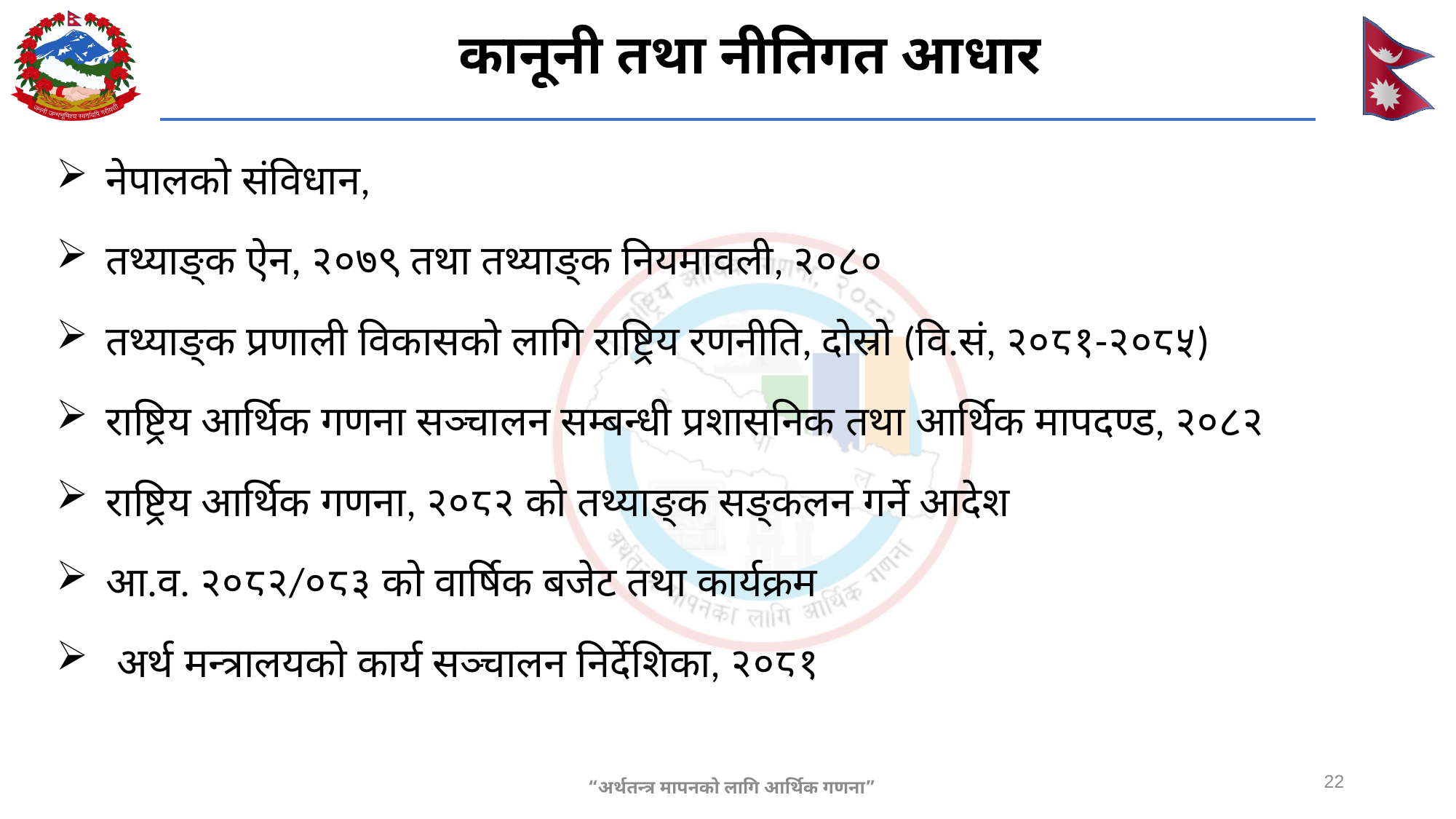

# कानूनी तथा नीतिगत आधार
नेपालको संविधान,
तथ्याङ्क ऐन, २०७९ तथा तथ्याङ्क नियमावली, २०८०
तथ्याङ्क प्रणाली विकासको लागि राष्ट्रिय रणनीति, दोस्रो (वि.सं, २०८१-२०८५)
राष्ट्रिय आर्थिक गणना सञ्चालन सम्बन्धी प्रशासनिक तथा आर्थिक मापदण्ड, २०८२
राष्ट्रिय आर्थिक गणना, २०८२ को तथ्याङ्क सङ्कलन गर्ने आदेश
आ.व. २०८२/०८३ को वार्षिक बजेट तथा कार्यक्रम
 अर्थ मन्त्रालयको कार्य सञ्चालन निर्देशिका, २०८१
22
“अर्थतन्त्र मापनको लागि आर्थिक गणना”